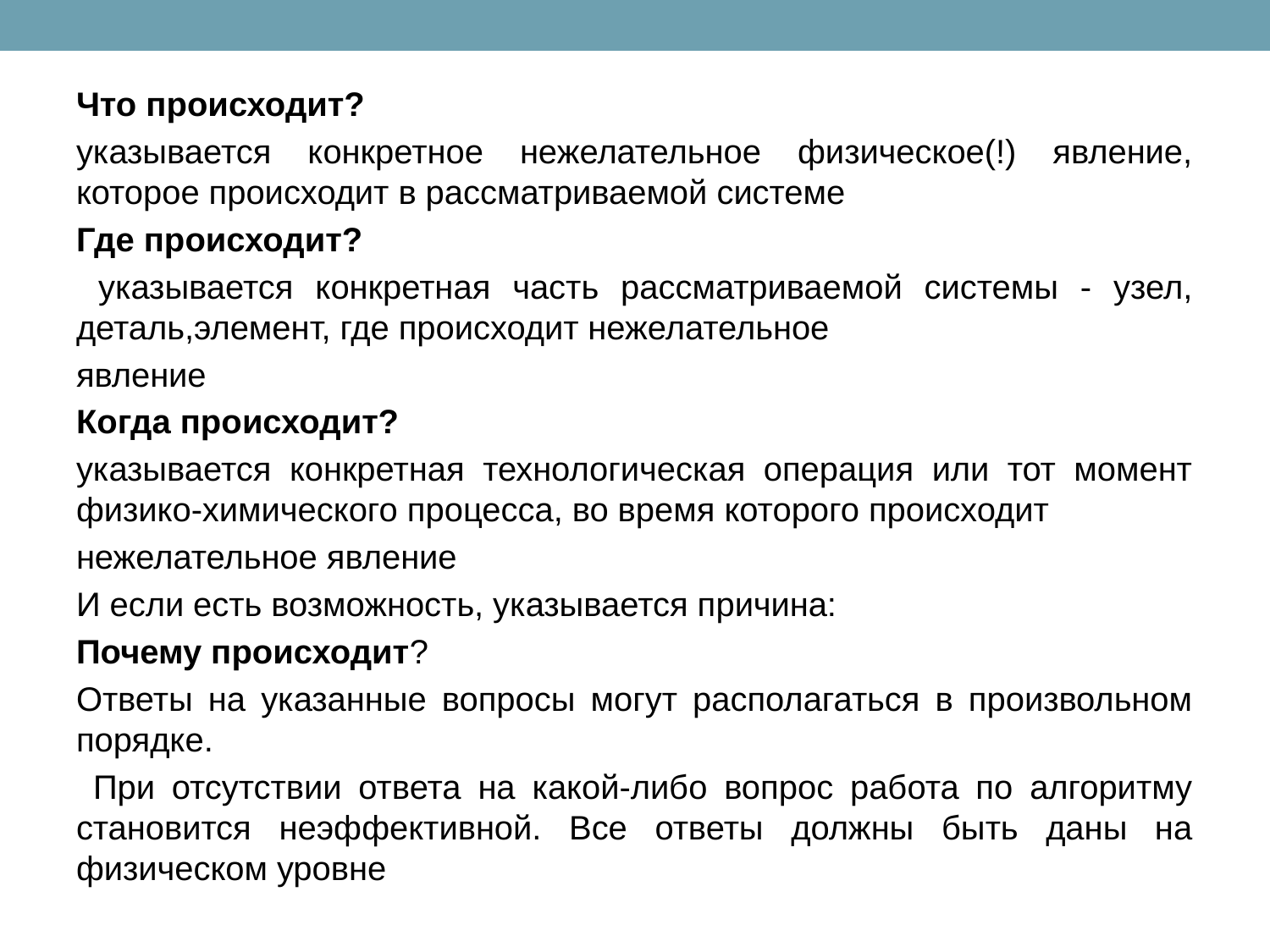

Что происходит?
указывается конкретное нежелательное физическое(!) явление, которое происходит в рассматриваемой системе
Где происходит?
 указывается конкретная часть рассматриваемой системы - узел, деталь,элемент, где происходит нежелательное
явление
Когда происходит?
указывается конкретная технологическая операция или тот момент физико-химического процесса, во время которого происходит
нежелательное явление
И если есть возможность, указывается причина:
Почему происходит?
Ответы на указанные вопросы могут располагаться в произвольном порядке.
 При отсутствии ответа на какой-либо вопрос работа по алгоритму становится неэффективной. Все ответы должны быть даны на физическом уровне